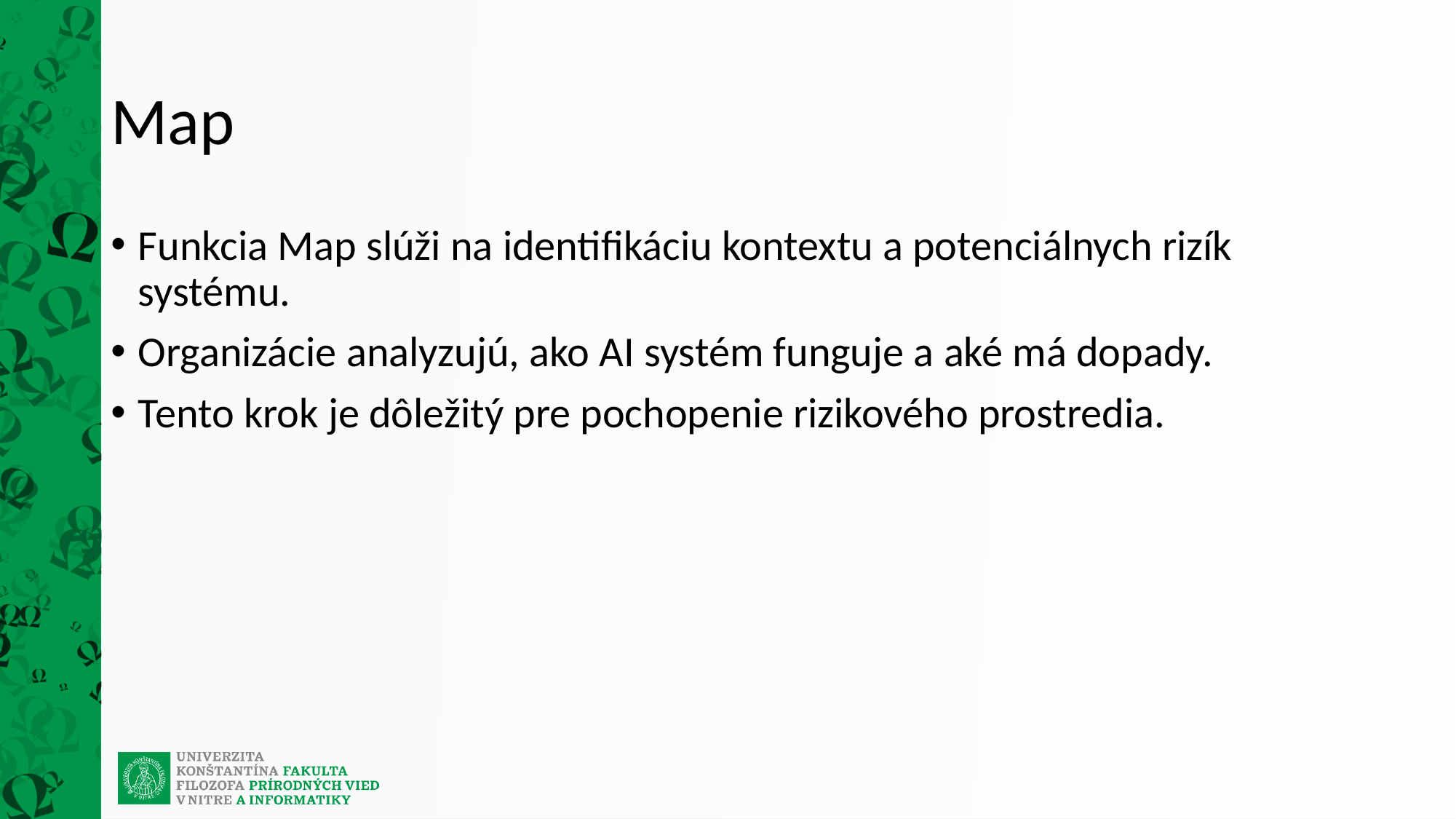

# Map
Funkcia Map slúži na identifikáciu kontextu a potenciálnych rizík systému.
Organizácie analyzujú, ako AI systém funguje a aké má dopady.
Tento krok je dôležitý pre pochopenie rizikového prostredia.